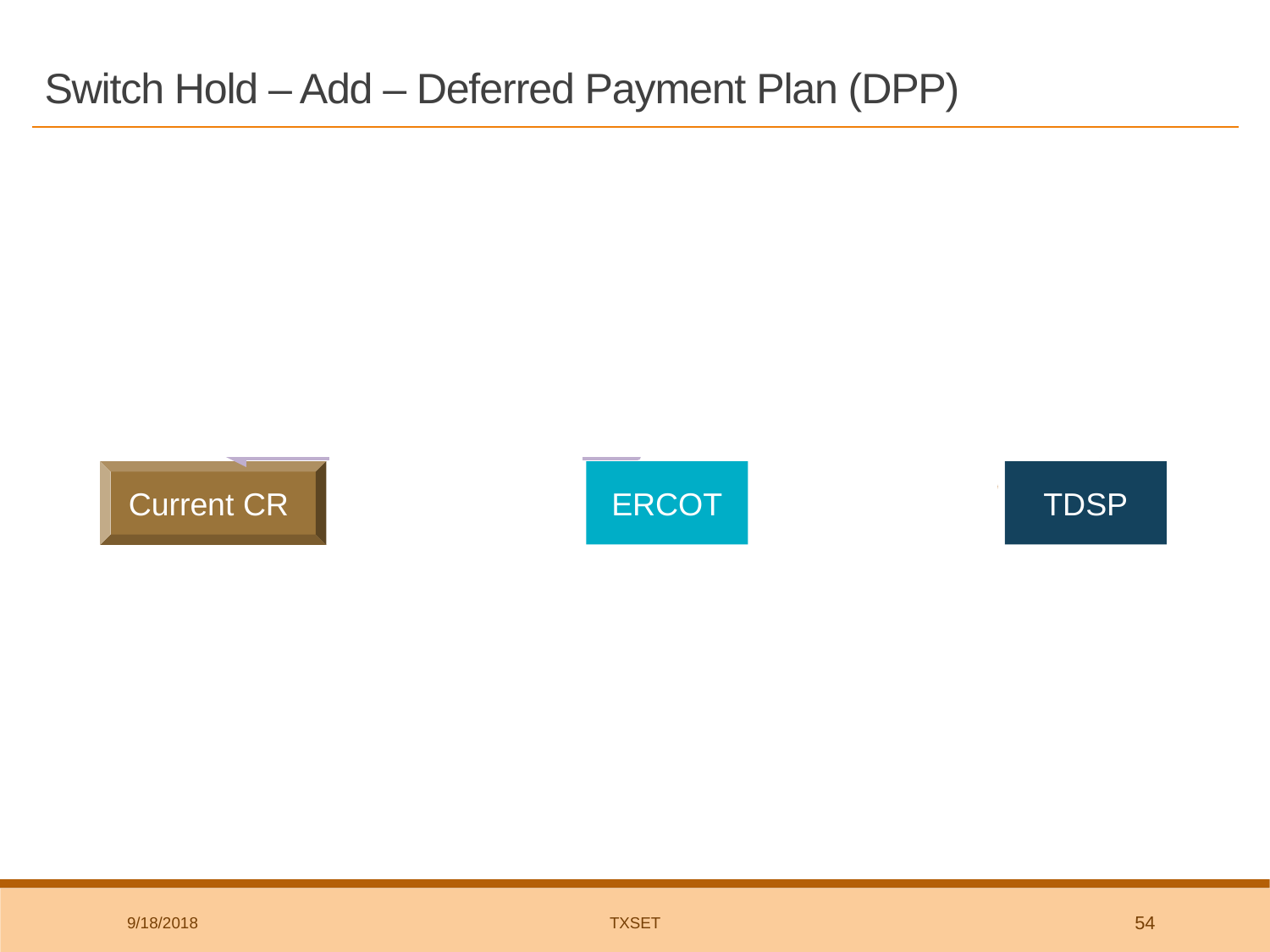

# Switch Hold – Add – Deferred Payment Plan (DPP)

650_01  (add)
1
650_02  (acknowledgement)
2
814_20
3
814_20
4

Current CR
ERCOT
TDSP
814_21
5
9/18/2018
TxSET
54